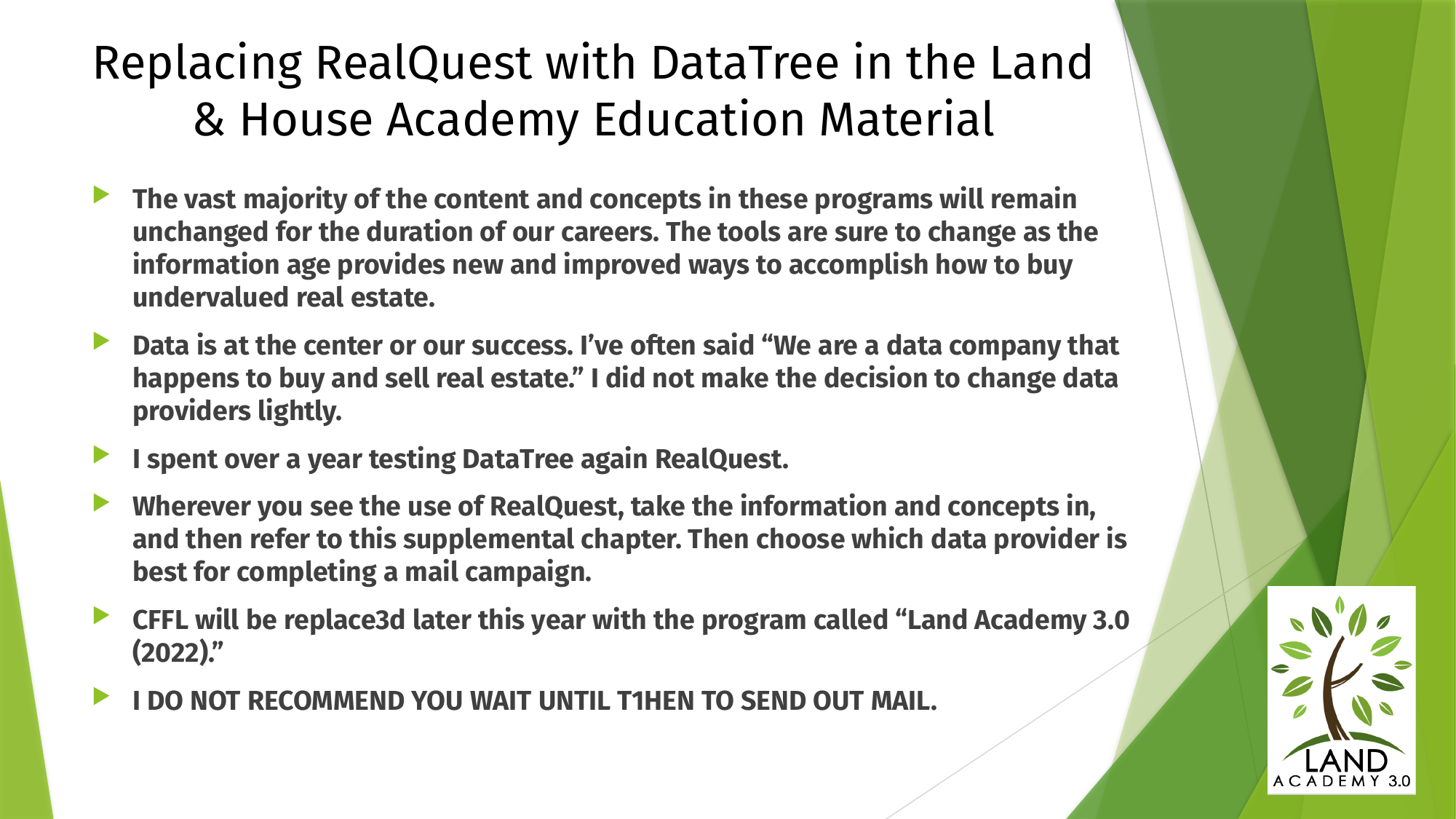

# Replacing RealQuest with DataTree in the Land & House Academy Education Material
The vast majority of the content and concepts in these programs will remain unchanged for the duration of our careers. The tools are sure to change as the information age provides new and improved ways to accomplish how to buy undervalued real estate.
Data is at the center or our success. I’ve often said “We are a data company that happens to buy and sell real estate.” I did not make the decision to change data providers lightly.
I spent over a year testing DataTree again RealQuest.
Wherever you see the use of RealQuest, take the information and concepts in, and then refer to this supplemental chapter. Then choose which data provider is best for completing a mail campaign.
CFFL will be replace3d later this year with the program called “Land Academy 3.0 (2022).”
I DO NOT RECOMMEND YOU WAIT UNTIL T1HEN TO SEND OUT MAIL.